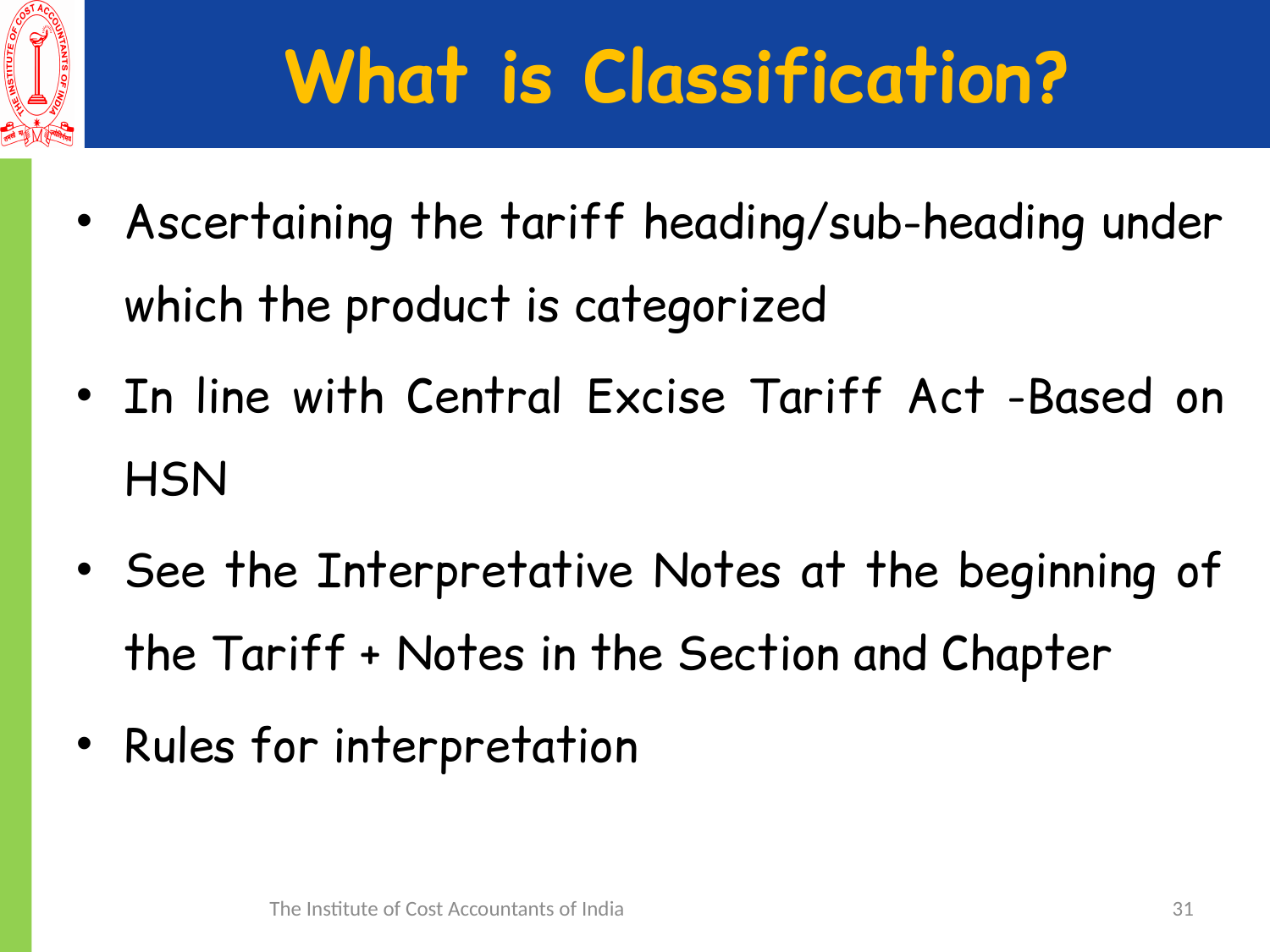

# What is Classification?
Ascertaining the tariff heading/sub-heading under which the product is categorized
In line with Central Excise Tariff Act -Based on HSN
See the Interpretative Notes at the beginning of the Tariff + Notes in the Section and Chapter
Rules for interpretation
The Institute of Cost Accountants of India
31